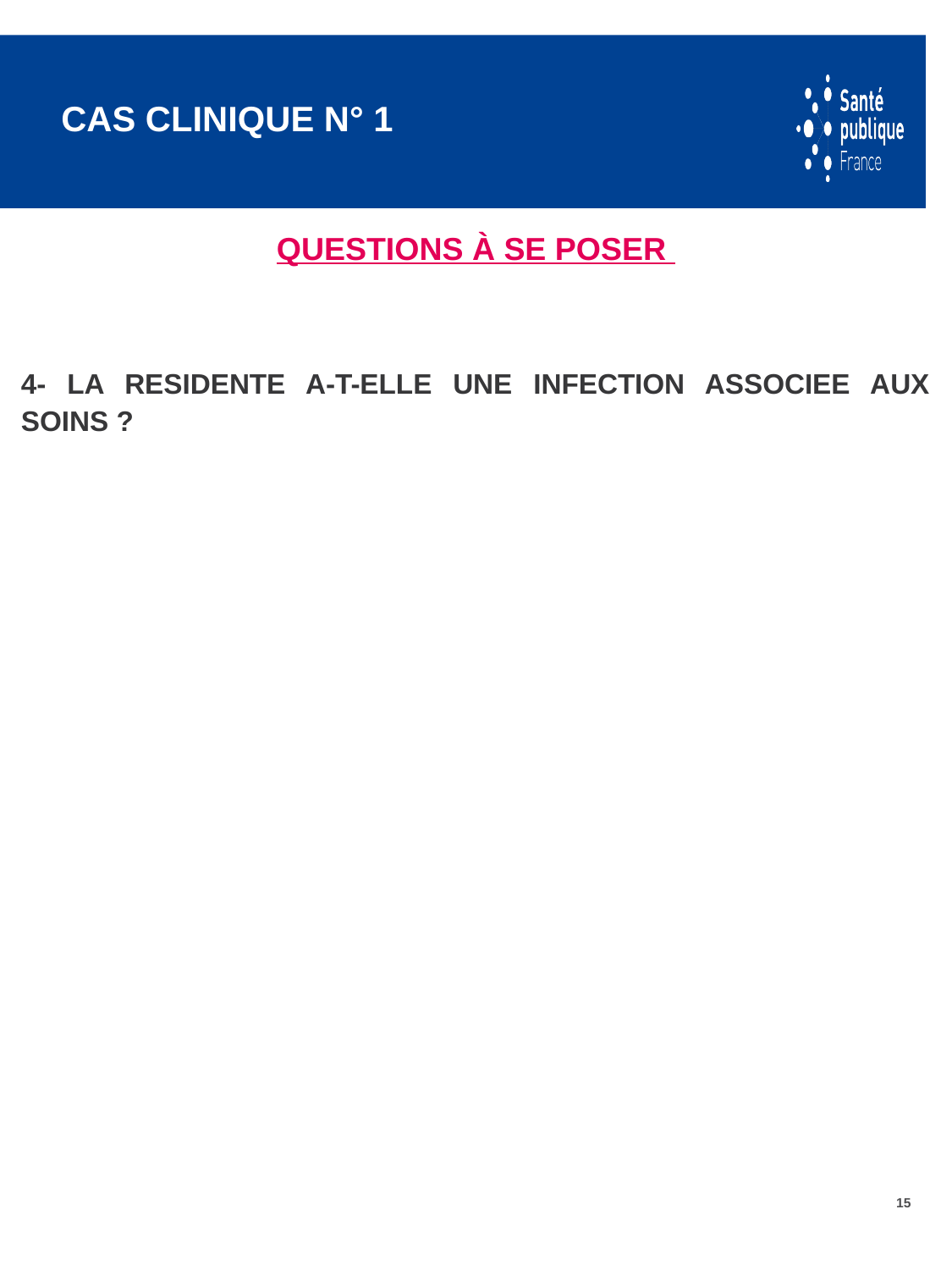

# Cas clinique n° 1
Questions à se poser

4- LA RESIDENTE A-T-ELLE UNE INFECTION ASSOCIEE aux soins ?